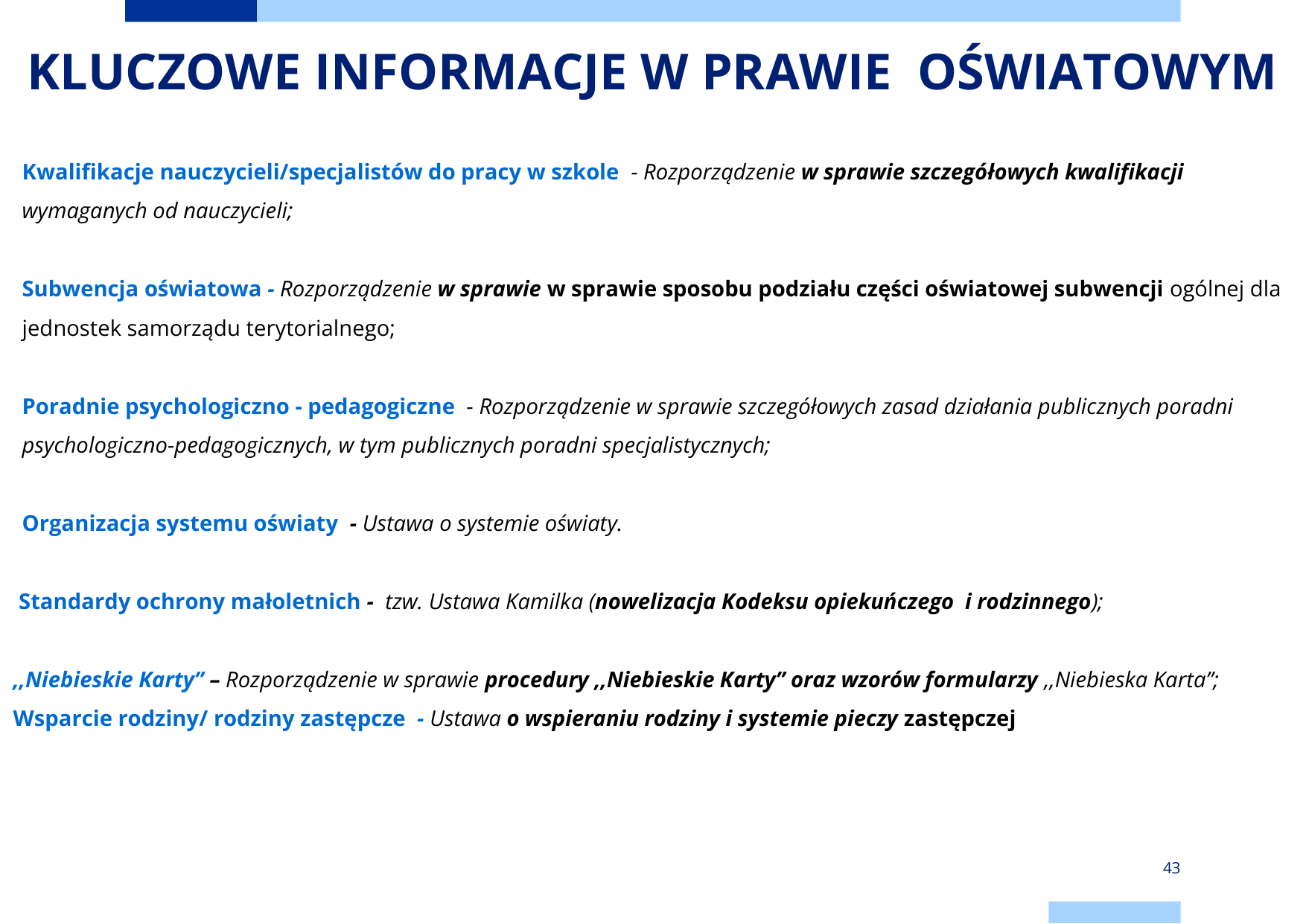

# KLUCZOWE INFORMACJE W PRAWIE  OŚWIATOWYM
Kwalifikacje nauczycieli/specjalistów do pracy w szkole  - Rozporządzenie w sprawie szczegółowych kwalifikacji wymaganych od nauczycieli;

Subwencja oświatowa - Rozporządzenie w sprawie w sprawie sposobu podziału części oświatowej subwencji ogólnej dla jednostek samorządu terytorialnego;

Poradnie psychologiczno - pedagogiczne  - Rozporządzenie w sprawie szczegółowych zasad działania publicznych poradni psychologiczno-pedagogicznych, w tym publicznych poradni specjalistycznych;

Organizacja systemu oświaty  - Ustawa o systemie oświaty.

 Standardy ochrony małoletnich -  tzw. Ustawa Kamilka (nowelizacja Kodeksu opiekuńczego  i rodzinnego);

,,Niebieskie Karty” – Rozporządzenie w sprawie procedury ,,Niebieskie Karty” oraz wzorów formularzy ,,Niebieska Karta”;
Wsparcie rodziny/ rodziny zastępcze  - Ustawa o wspieraniu rodziny i systemie pieczy zastępczej

43